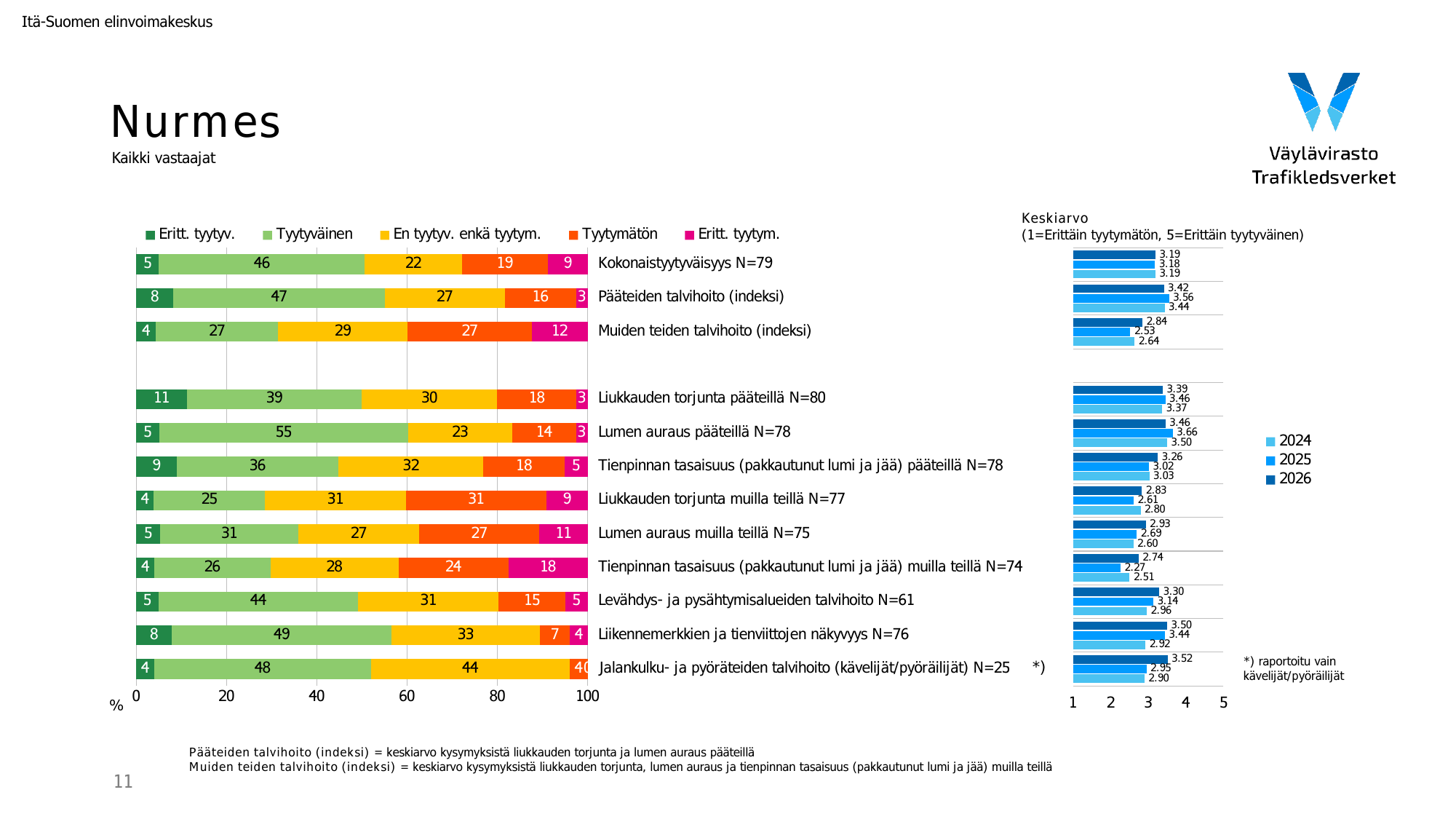

Itä-Suomen elinvoimakeskus
# Nurmes
Kaikki vastaajat
Keskiarvo
(1=Erittäin tyytymätön, 5=Erittäin tyytyväinen)

### Chart

| Category | Eritt. tyytyv. | Tyytyväinen | En tyytyv. enkä tyytym. | Tyytymätön | Eritt. tyytym. |
|---|---|---|---|---|---|
| Kokonaistyytyväisyys N=79 | 5.063291139240507 | 45.56962025316456 | 21.518987341772153 | 18.9873417721519 | 8.860759493670885 |
| Pääteiden talvihoito (indeksi) | 8.227848101265822 | 46.835443037974684 | 26.582278481012658 | 15.822784810126583 | 2.5316455696202533 |
| Muiden teiden talvihoito (indeksi) | 4.424778761061947 | 26.991150442477878 | 28.761061946902654 | 27.43362831858407 | 12.389380530973451 |
|  | None | None | None | None | None |
| Liukkauden torjunta pääteillä N=80 | 11.25 | 38.75 | 30.0 | 17.5 | 2.5 |
| Lumen auraus pääteillä N=78 | 5.128205128205128 | 55.12820512820513 | 23.076923076923077 | 14.102564102564102 | 2.564102564102564 |
| Tienpinnan tasaisuus (pakkautunut lumi ja jää) pääteillä N=78 | 8.974358974358974 | 35.8974358974359 | 32.05128205128205 | 17.94871794871795 | 5.128205128205128 |
| Liukkauden torjunta muilla teillä N=77 | 3.896103896103896 | 24.675324675324674 | 31.16883116883117 | 31.16883116883117 | 9.090909090909092 |
| Lumen auraus muilla teillä N=75 | 5.333333333333334 | 30.666666666666664 | 26.666666666666668 | 26.666666666666668 | 10.666666666666668 |
| Tienpinnan tasaisuus (pakkautunut lumi ja jää) muilla teillä N=74 | 4.054054054054054 | 25.675675675675674 | 28.37837837837838 | 24.324324324324326 | 17.56756756756757 |
| Levähdys- ja pysähtymisalueiden talvihoito N=61 | 4.918032786885246 | 44.26229508196721 | 31.147540983606557 | 14.754098360655737 | 4.918032786885246 |
| Liikennemerkkien ja tienviittojen näkyvyys N=76 | 7.894736842105263 | 48.68421052631579 | 32.89473684210527 | 6.578947368421052 | 3.9473684210526314 |
| Jalankulku- ja pyöräteiden talvihoito (kävelijät/pyöräilijät) N=25 | 4.0 | 48.0 | 44.0 | 4.0 | 0.0 |

### Chart

| Category | 2026 | 2025 | 2024 |
|---|---|---|---|
*) raportoitu vain
kävelijät/pyöräilijät
*)
%
Pääteiden talvihoito (indeksi) = keskiarvo kysymyksistä liukkauden torjunta ja lumen auraus pääteillä
Muiden teiden talvihoito (indeksi) = keskiarvo kysymyksistä liukkauden torjunta, lumen auraus ja tienpinnan tasaisuus (pakkautunut lumi ja jää) muilla teillä

11